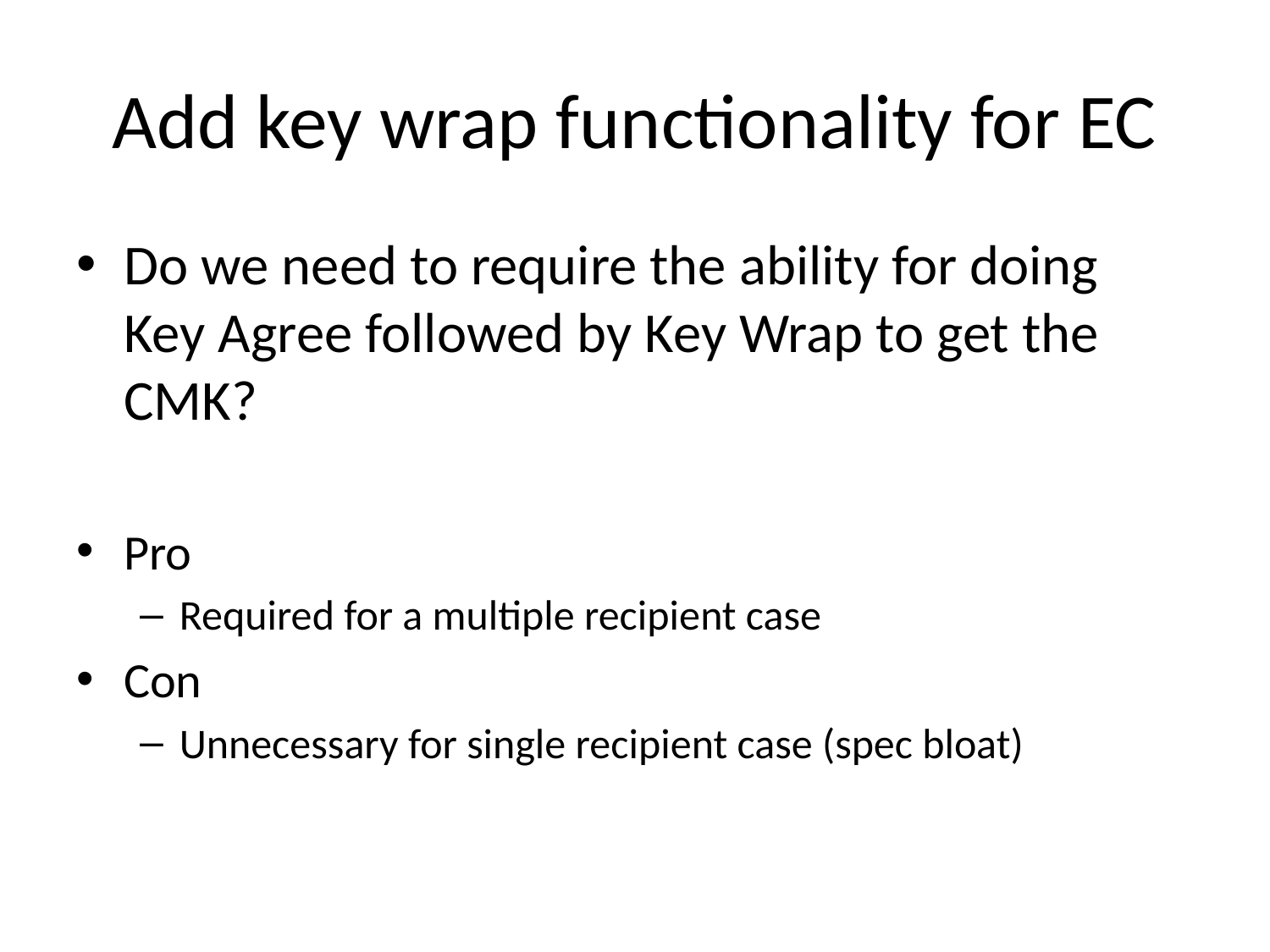

# Add key wrap functionality for EC
Do we need to require the ability for doing Key Agree followed by Key Wrap to get the CMK?

Pro
Required for a multiple recipient case
Con
Unnecessary for single recipient case (spec bloat)